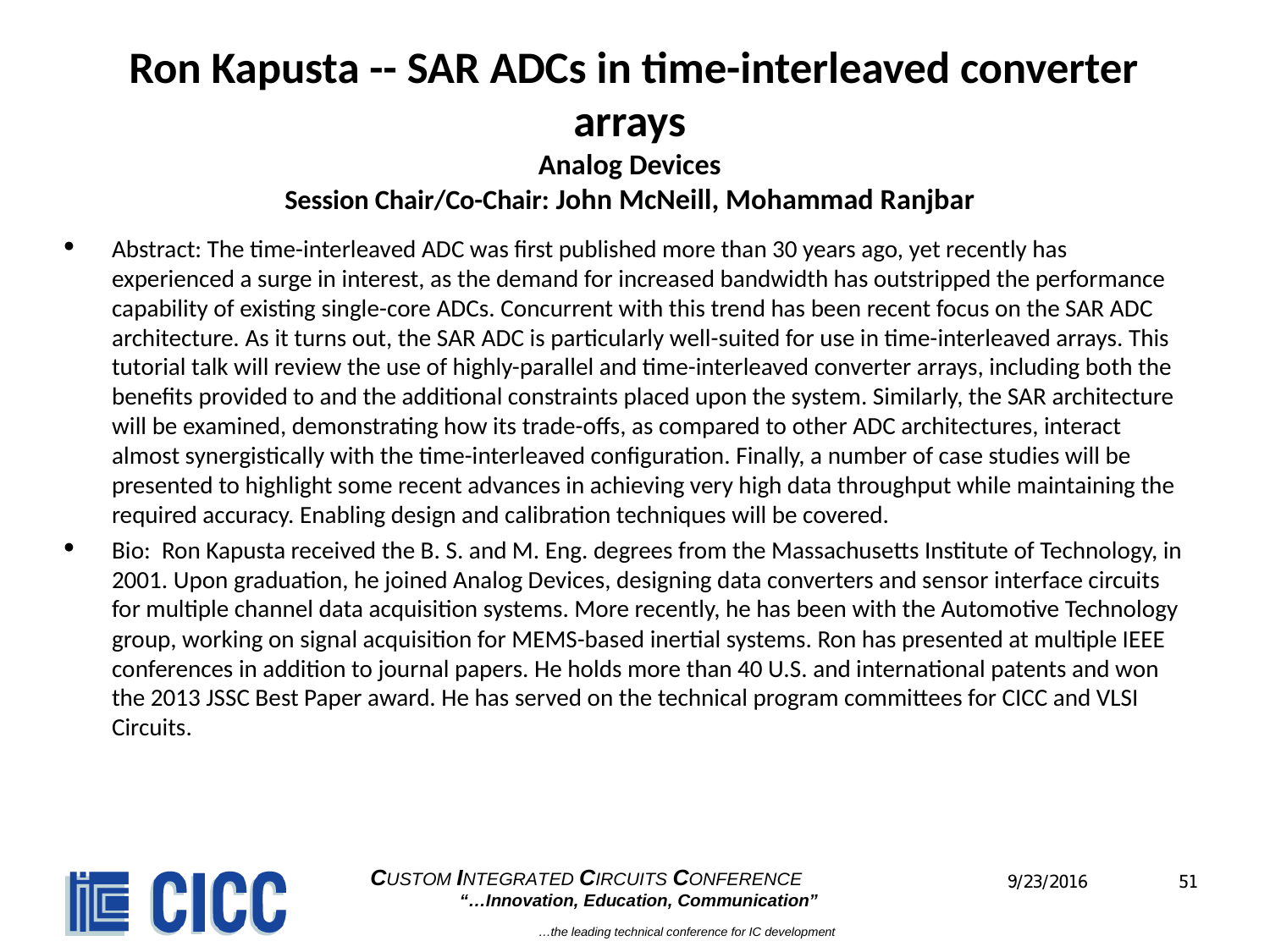

# Ron Kapusta -- SAR ADCs in time-interleaved converter arrays Analog Devices Session Chair/Co-Chair: John McNeill, Mohammad Ranjbar
Abstract: The time-interleaved ADC was first published more than 30 years ago, yet recently has experienced a surge in interest, as the demand for increased bandwidth has outstripped the performance capability of existing single-core ADCs. Concurrent with this trend has been recent focus on the SAR ADC architecture. As it turns out, the SAR ADC is particularly well-suited for use in time-interleaved arrays. This tutorial talk will review the use of highly-parallel and time-interleaved converter arrays, including both the benefits provided to and the additional constraints placed upon the system. Similarly, the SAR architecture will be examined, demonstrating how its trade-offs, as compared to other ADC architectures, interact almost synergistically with the time-interleaved configuration. Finally, a number of case studies will be presented to highlight some recent advances in achieving very high data throughput while maintaining the required accuracy. Enabling design and calibration techniques will be covered.
Bio:  Ron Kapusta received the B. S. and M. Eng. degrees from the Massachusetts Institute of Technology, in 2001. Upon graduation, he joined Analog Devices, designing data converters and sensor interface circuits for multiple channel data acquisition systems. More recently, he has been with the Automotive Technology group, working on signal acquisition for MEMS-based inertial systems. Ron has presented at multiple IEEE conferences in addition to journal papers. He holds more than 40 U.S. and international patents and won the 2013 JSSC Best Paper award. He has served on the technical program committees for CICC and VLSI Circuits.